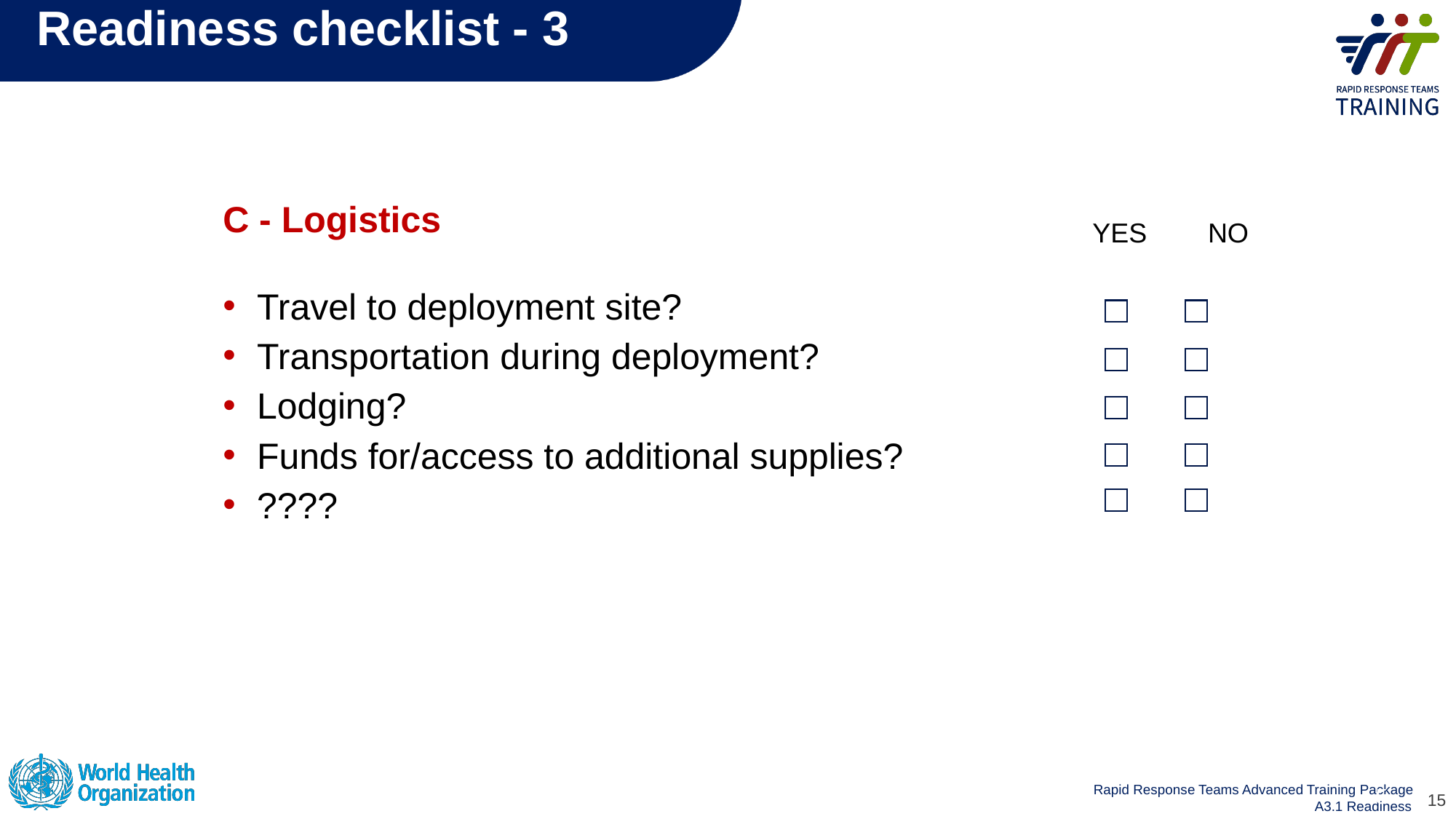

# Readiness checklist - 3
C - Logistics

Travel to deployment site?
Transportation during deployment?
Lodging?
Funds for/access to additional supplies?
????
YES        NO

15